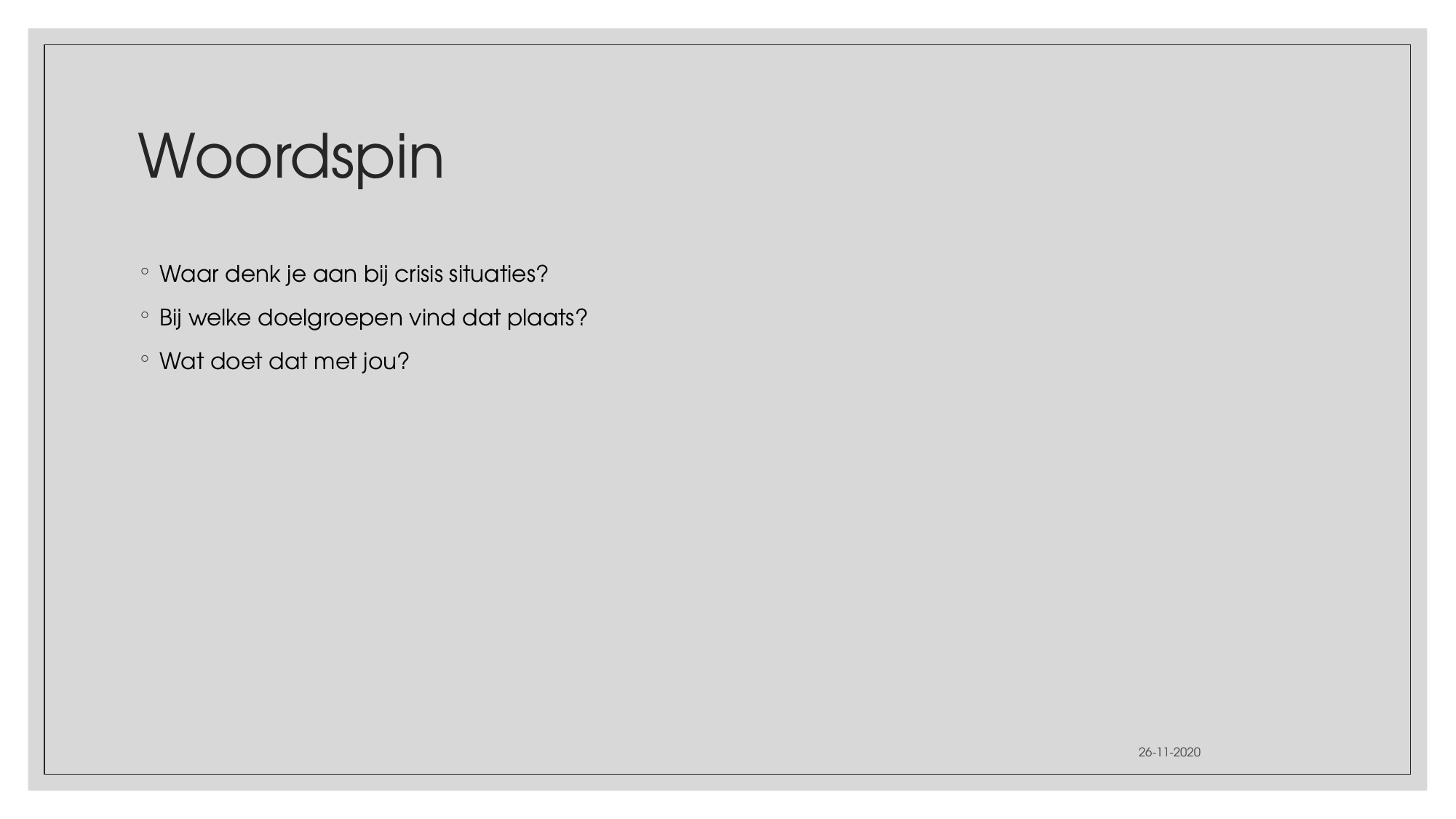

# Woordspin
Waar denk je aan bij crisis situaties?
Bij welke doelgroepen vind dat plaats?
Wat doet dat met jou?
26-11-2020